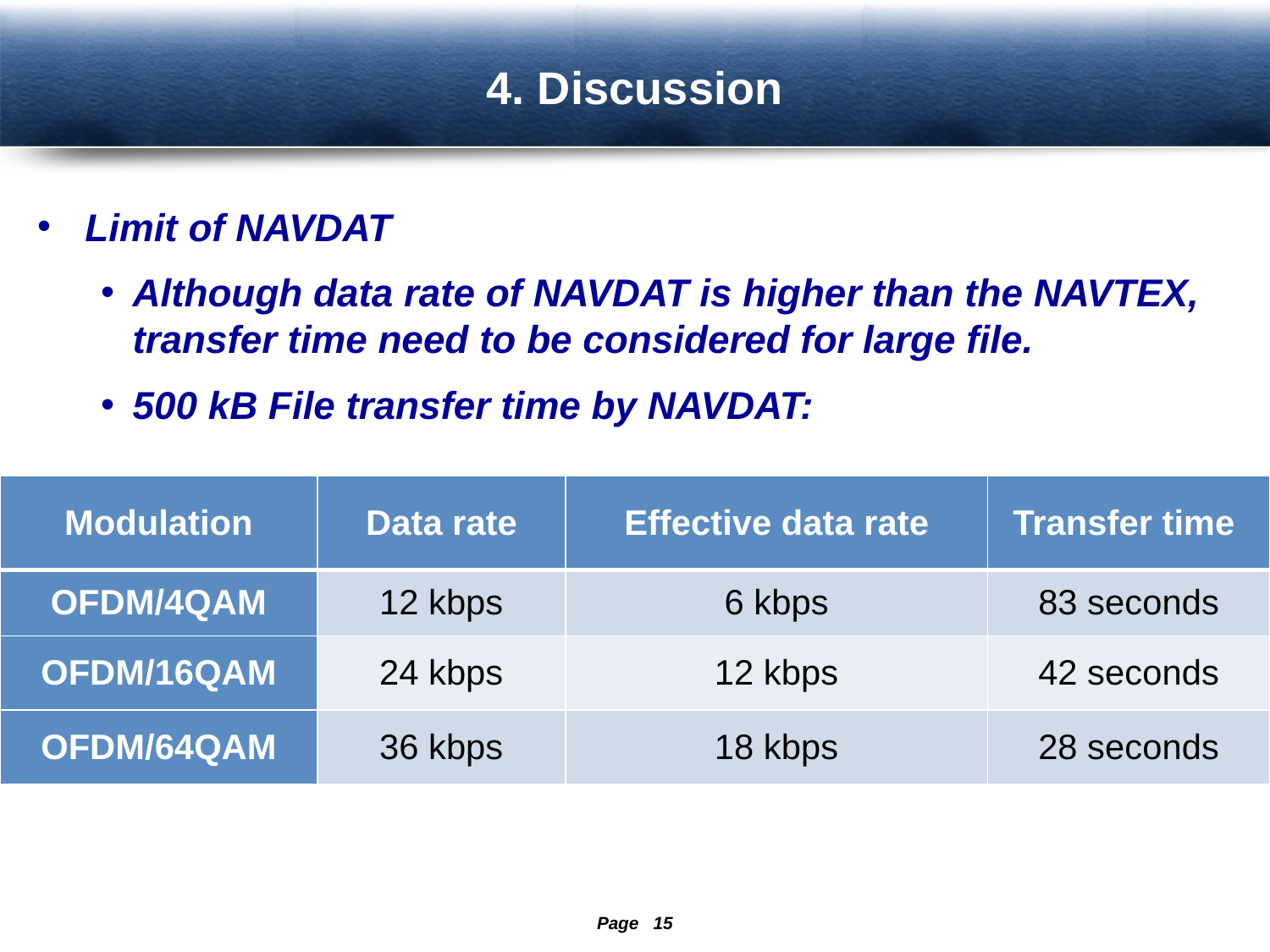

4. Discussion
Limit of NAVDAT
Although data rate of NAVDAT is higher than the NAVTEX, transfer time need to be considered for large file.
500 kB File transfer time by NAVDAT:

| Modulation | Data rate | Effective data rate | Transfer time |
| --- | --- | --- | --- |
| OFDM/4QAM | 12 kbps | 6 kbps | 83 seconds |
| OFDM/16QAM | 24 kbps | 12 kbps | 42 seconds |
| OFDM/64QAM | 36 kbps | 18 kbps | 28 seconds |